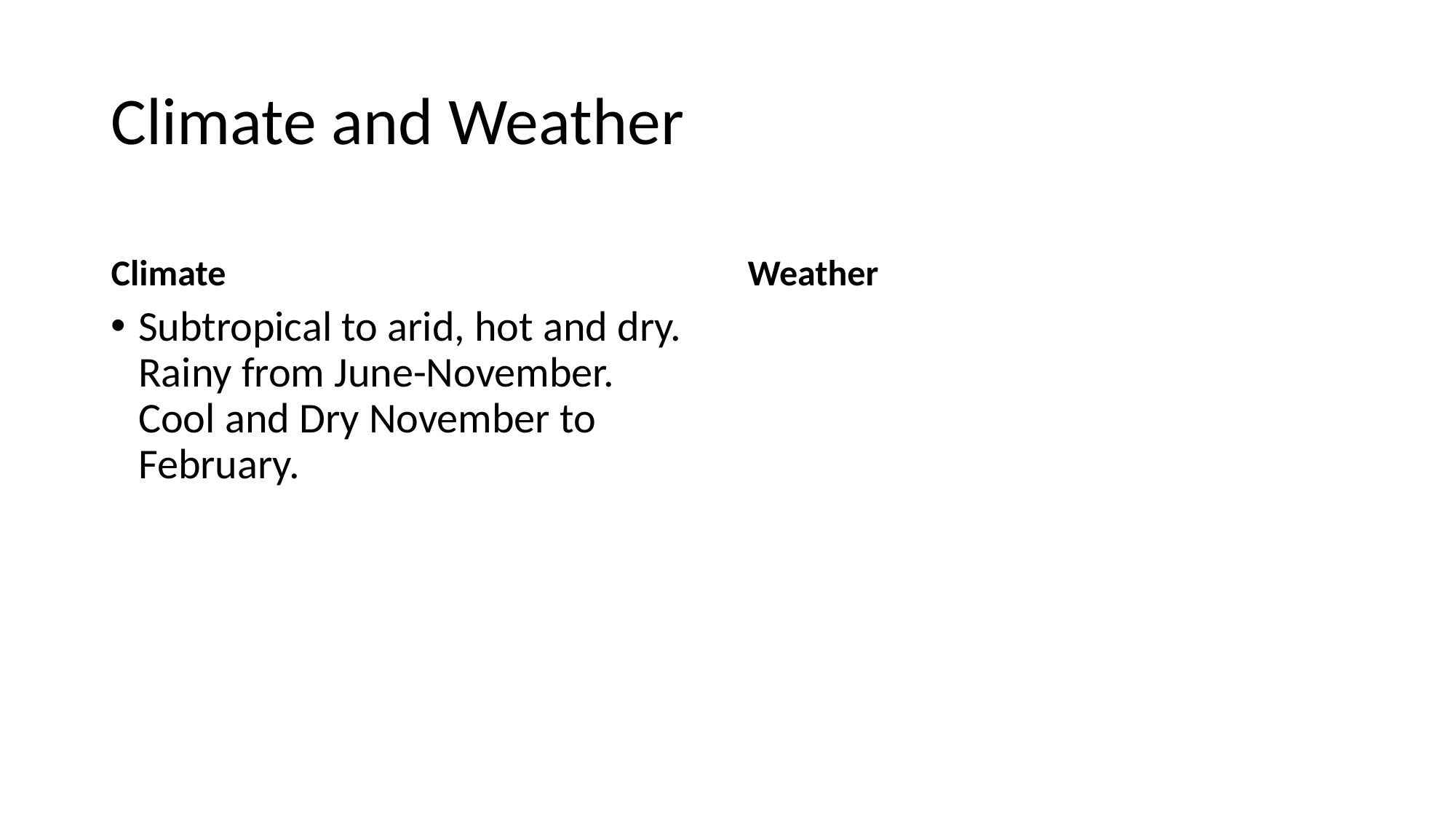

# Climate and Weather
Climate
Weather
Subtropical to arid, hot and dry.  Rainy from June-November.  Cool and Dry November to February.